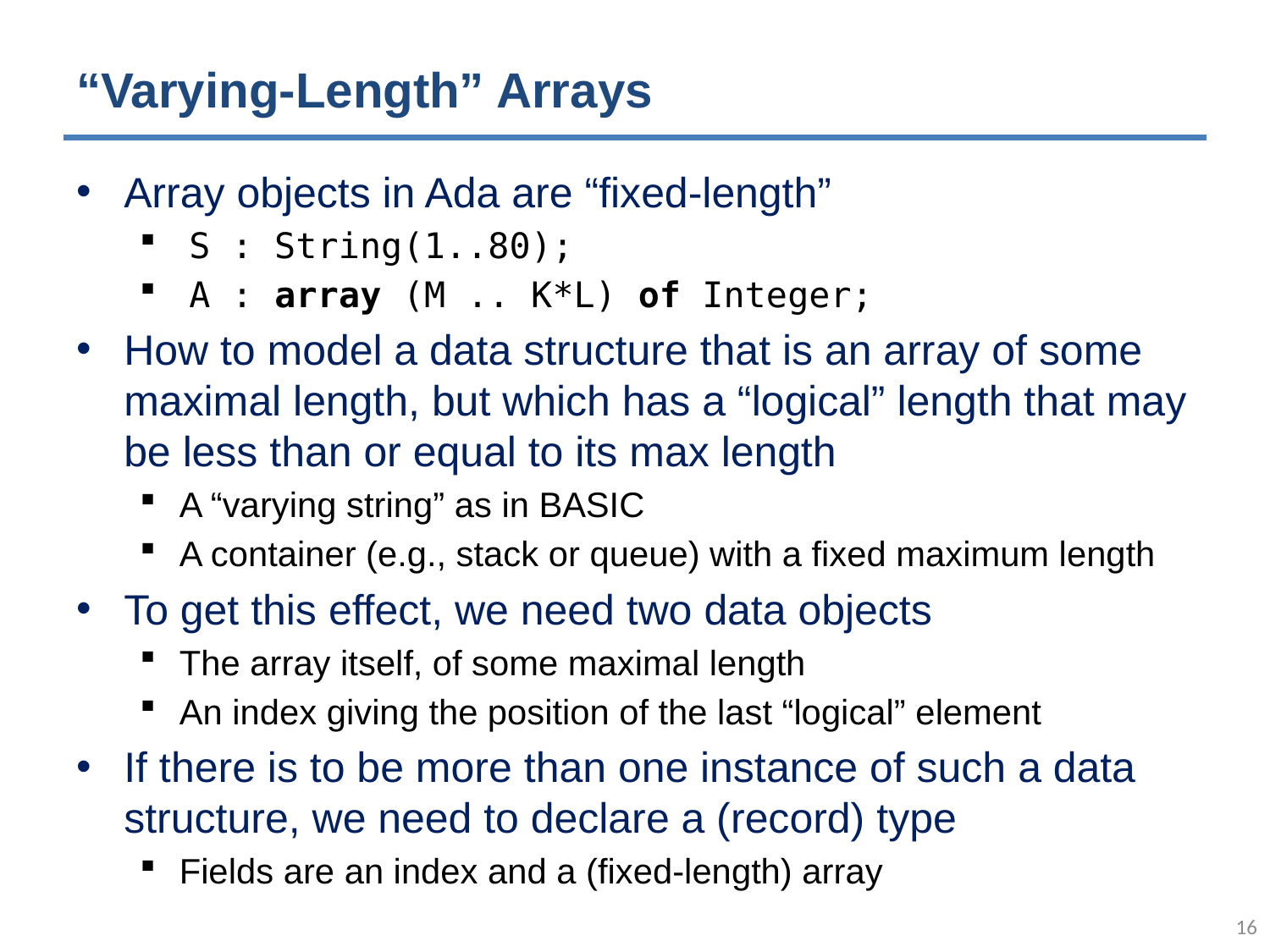

# “Varying-Length” Arrays
Array objects in Ada are “fixed-length”
 S : String(1..80);
 A : array (M .. K*L) of Integer;
How to model a data structure that is an array of some maximal length, but which has a “logical” length that may be less than or equal to its max length
A “varying string” as in BASIC
A container (e.g., stack or queue) with a fixed maximum length
To get this effect, we need two data objects
The array itself, of some maximal length
An index giving the position of the last “logical” element
If there is to be more than one instance of such a data structure, we need to declare a (record) type
Fields are an index and a (fixed-length) array

16